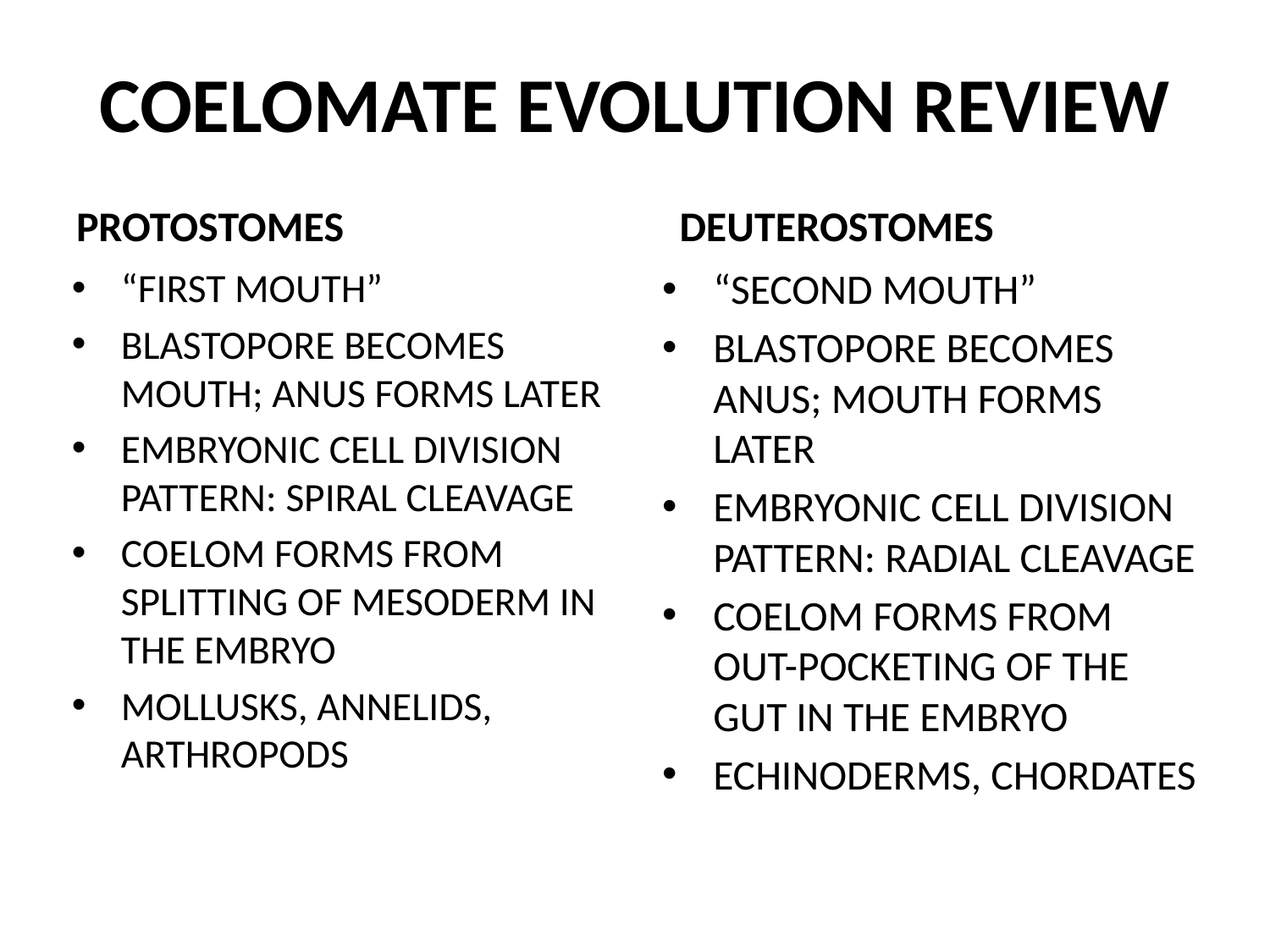

# COELOMATE EVOLUTION REVIEW
PROTOSTOMES
DEUTEROSTOMES
“FIRST MOUTH”
BLASTOPORE BECOMES MOUTH; ANUS FORMS LATER
EMBRYONIC CELL DIVISION PATTERN: SPIRAL CLEAVAGE
COELOM FORMS FROM SPLITTING OF MESODERM IN THE EMBRYO
MOLLUSKS, ANNELIDS, ARTHROPODS
“SECOND MOUTH”
BLASTOPORE BECOMES ANUS; MOUTH FORMS LATER
EMBRYONIC CELL DIVISION PATTERN: RADIAL CLEAVAGE
COELOM FORMS FROM OUT-POCKETING OF THE GUT IN THE EMBRYO
ECHINODERMS, CHORDATES